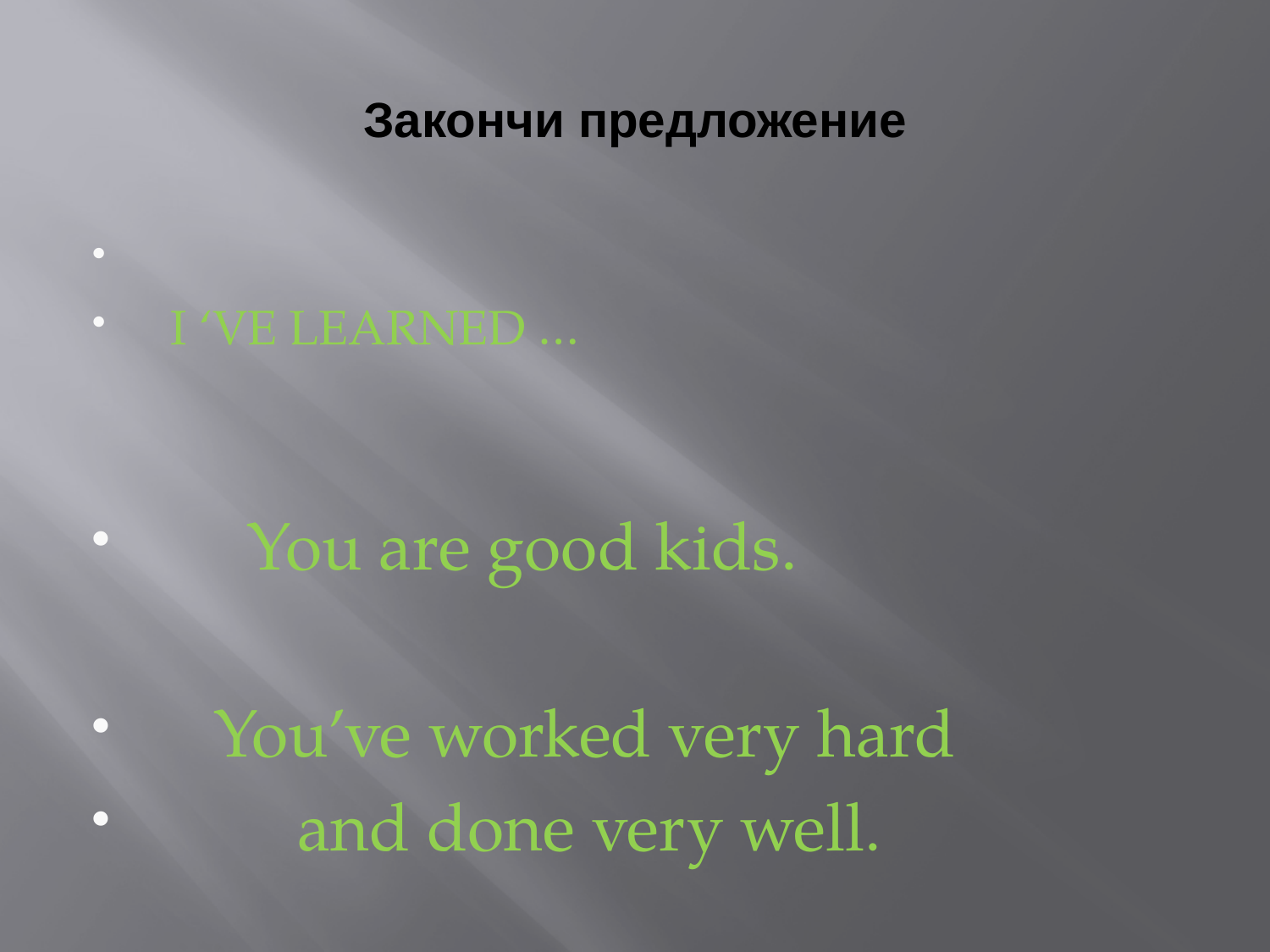

# Закончи предложение

  I ‘VE LEARNED …

      You are good kids.

    You’ve worked very hard
         and done very well.